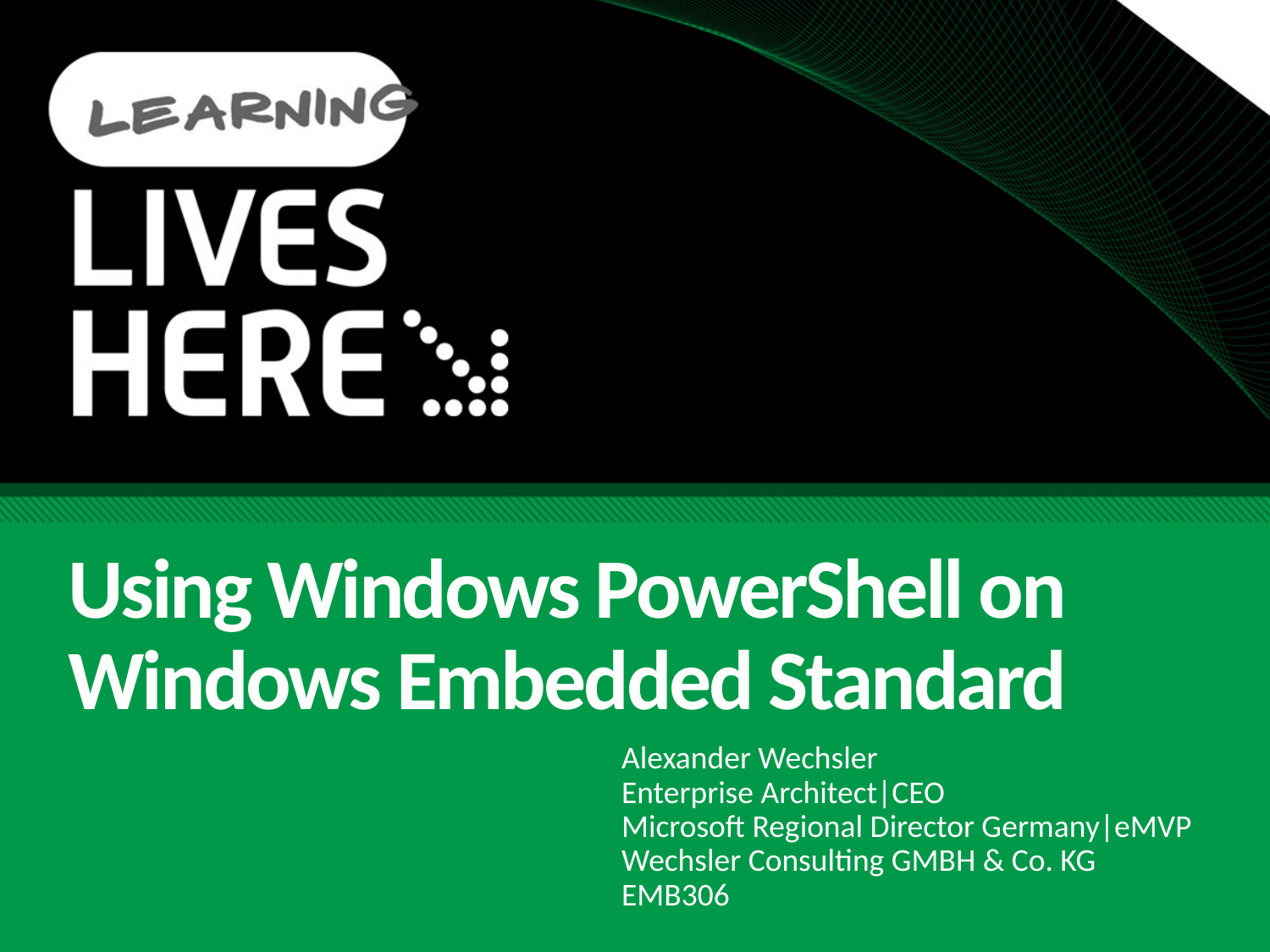

# Using Windows PowerShell on Windows Embedded Standard
Alexander Wechsler
Enterprise Architect|CEO
Microsoft Regional Director Germany|eMVP
Wechsler Consulting GMBH & Co. KG
EMB306